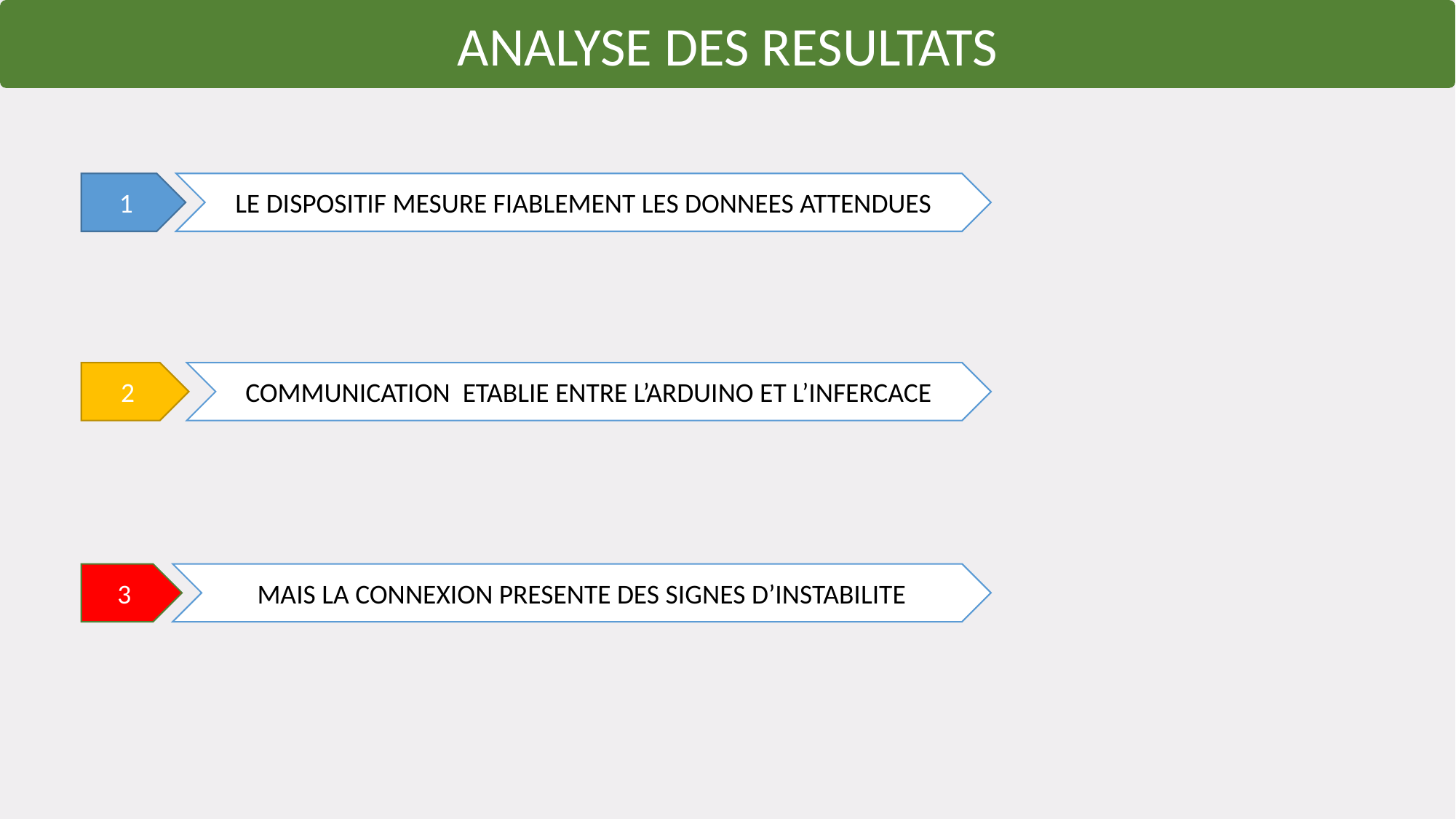

ANALYSE DES RESULTATS
1
LE DISPOSITIF MESURE FIABLEMENT LES DONNEES ATTENDUES
2
COMMUNICATION  ETABLIE ENTRE L’ARDUINO ET L’INFERCACE
3
MAIS LA CONNEXION PRESENTE DES SIGNES D’INSTABILITE